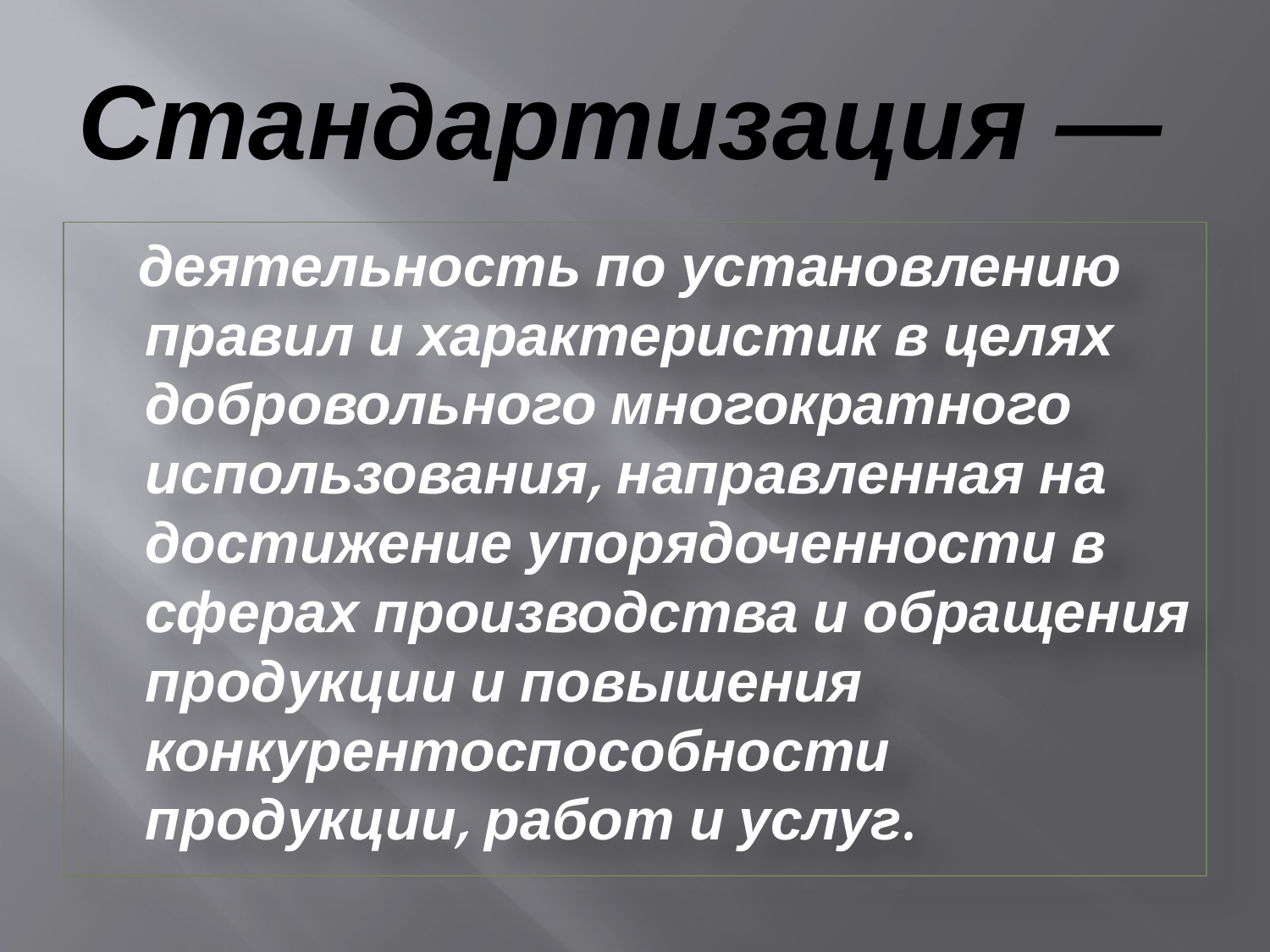

# Стандартизация —
    деятельность по установлению правил и характеристик в целях добровольного многократного использования, направленная на достижение упорядоченности в сферах производства и обращения продукции и повышения конкурентоспособности продукции, работ и услуг.